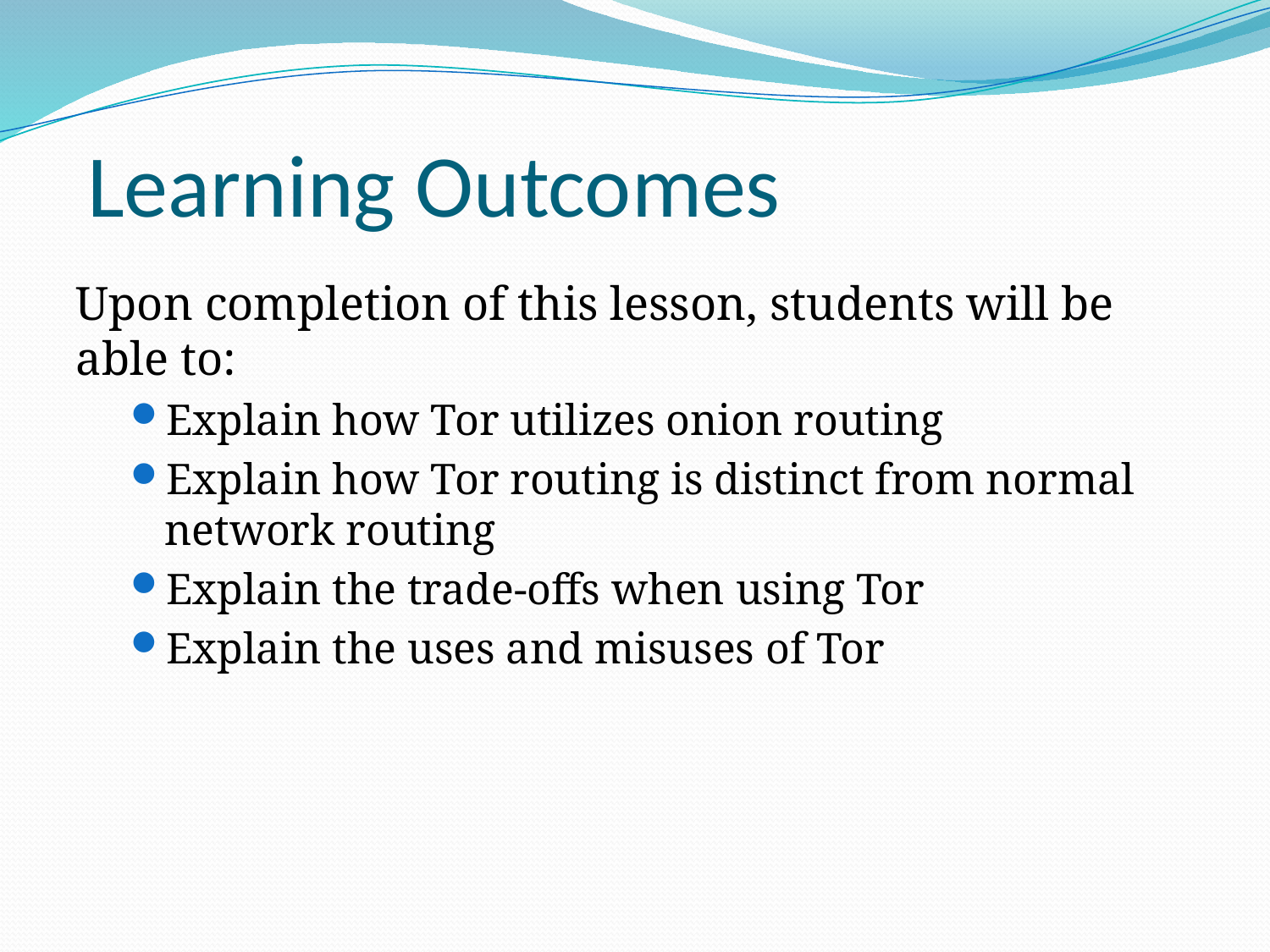

# Learning Outcomes
Upon completion of this lesson, students will be able to:
Explain how Tor utilizes onion routing
Explain how Tor routing is distinct from normal network routing
Explain the trade-offs when using Tor
Explain the uses and misuses of Tor